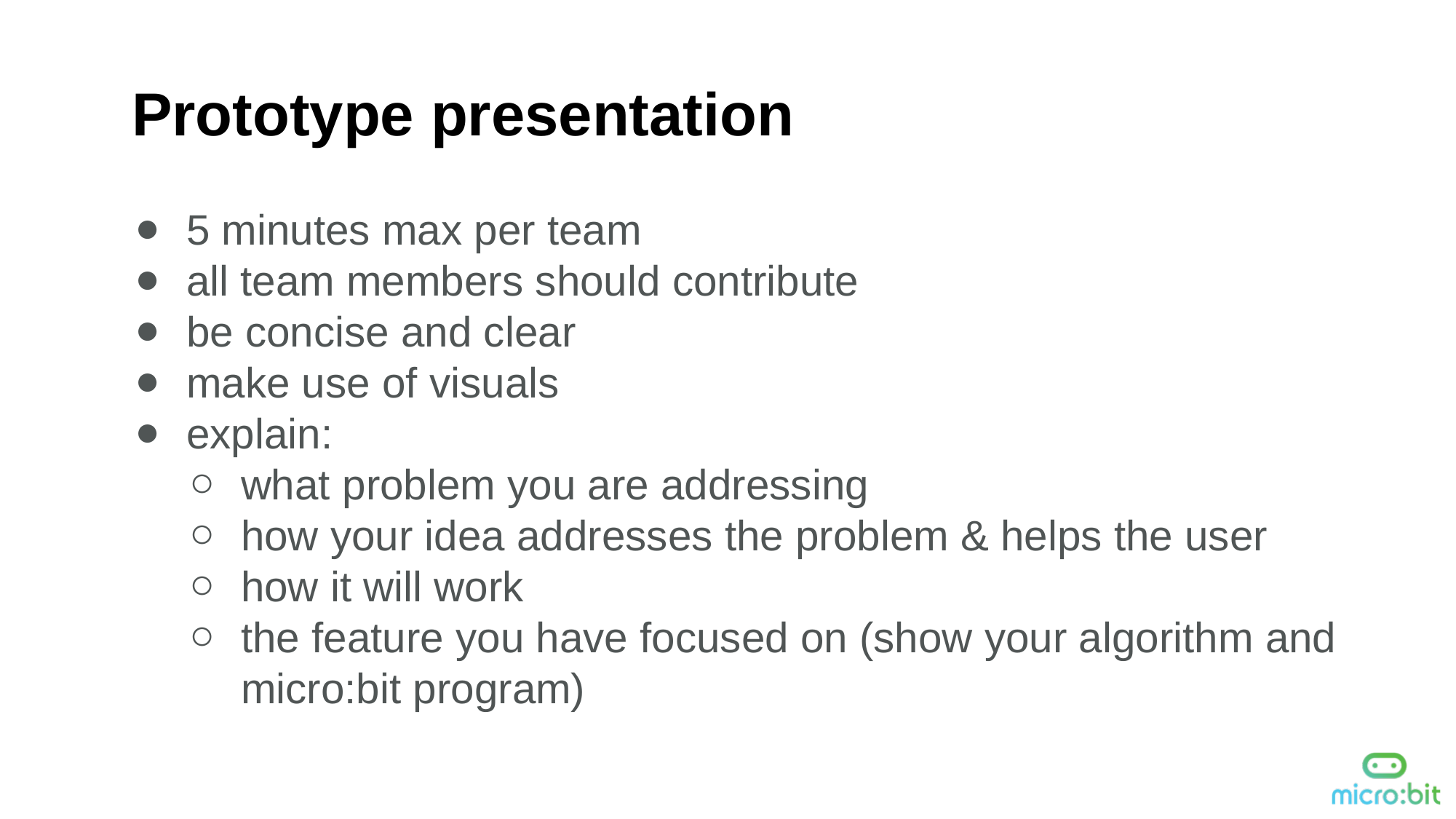

Prototype presentation
5 minutes max per team
all team members should contribute
be concise and clear
make use of visuals
explain:
what problem you are addressing
how your idea addresses the problem & helps the user
how it will work
the feature you have focused on (show your algorithm and micro:bit program)